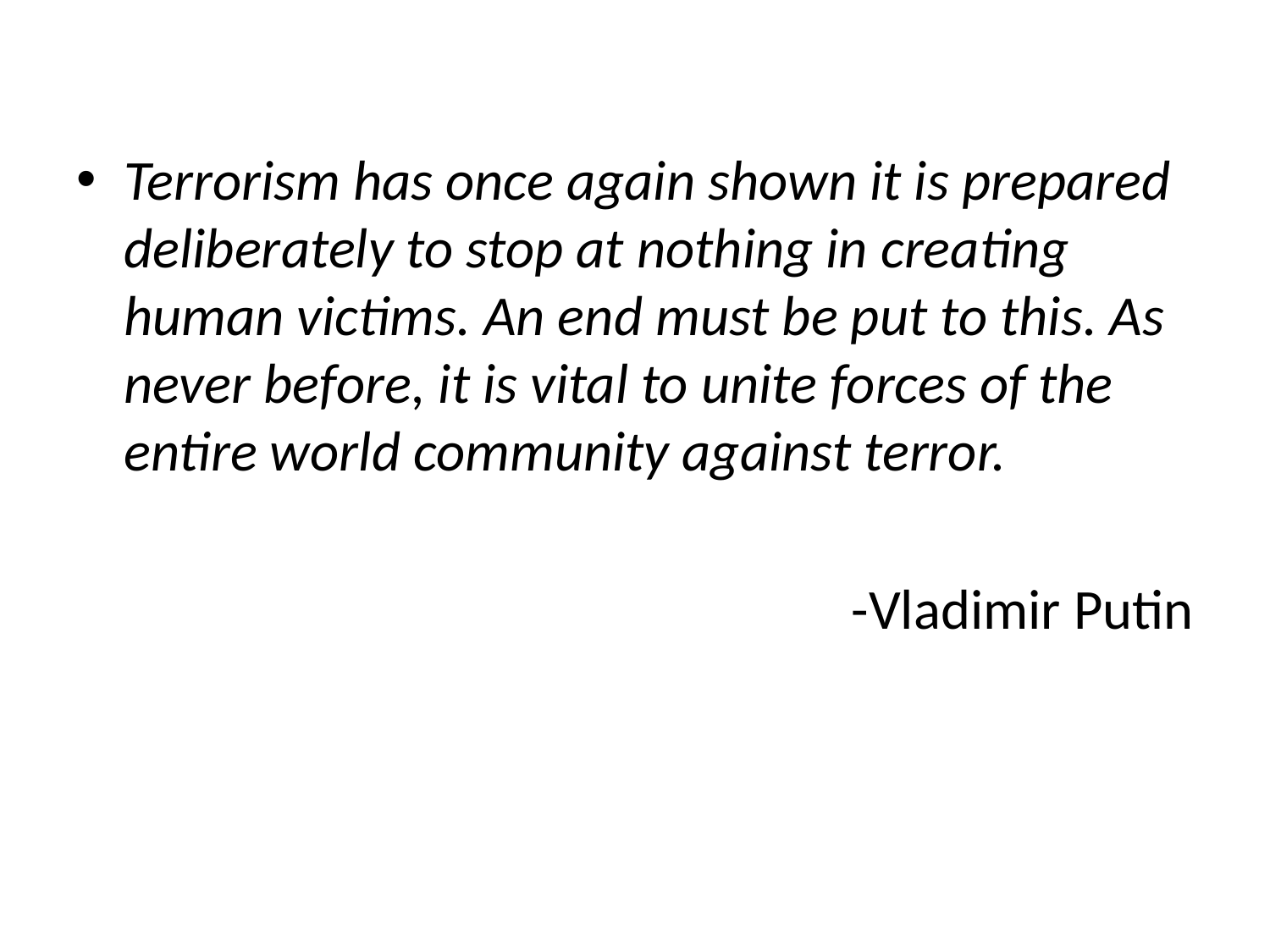

Terrorism has once again shown it is prepared deliberately to stop at nothing in creating human victims. An end must be put to this. As never before, it is vital to unite forces of the entire world community against terror.

-Vladimir Putin